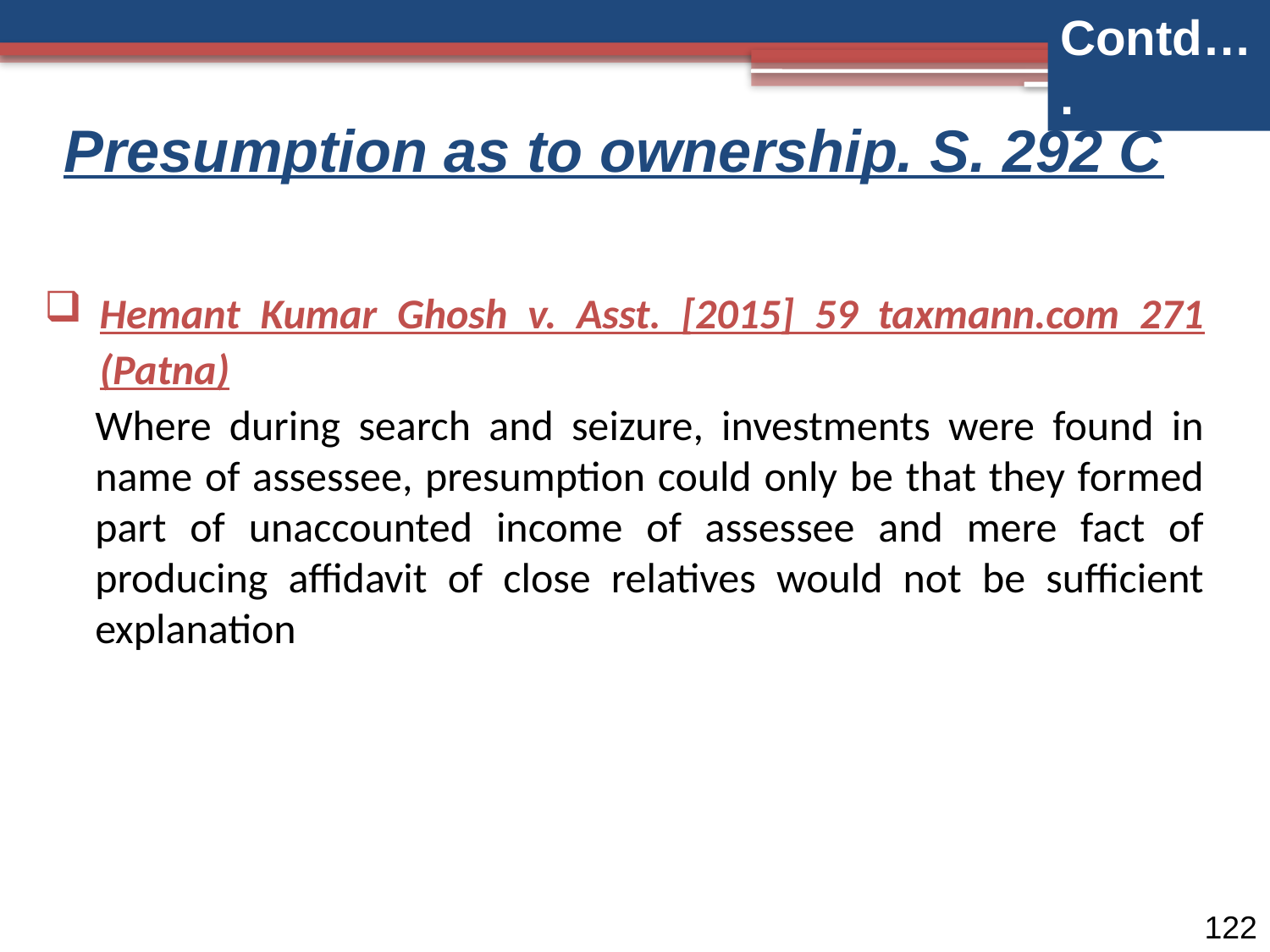

Contd….
# Presumption as to ownership. S. 292 C
Hemant Kumar Ghosh v. Asst. [2015] 59 taxmann.com 271 (Patna)
	Where during search and seizure, investments were found in name of assessee, presumption could only be that they formed part of unaccounted income of assessee and mere fact of producing affidavit of close relatives would not be sufficient explanation
122